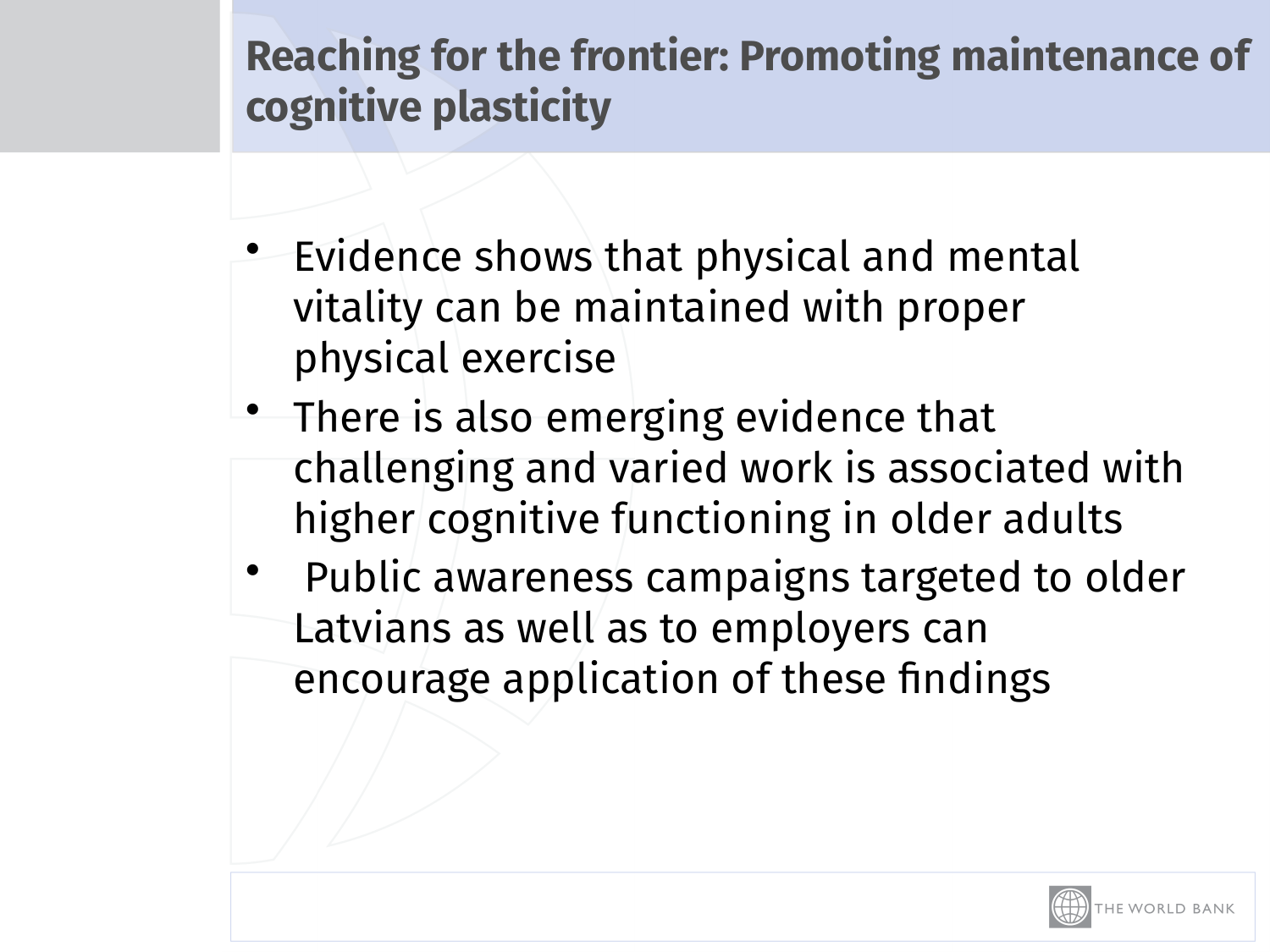

# Reaching for the frontier: Promoting maintenance of cognitive plasticity
Evidence shows that physical and mental vitality can be maintained with proper physical exercise
There is also emerging evidence that challenging and varied work is associated with higher cognitive functioning in older adults
 Public awareness campaigns targeted to older Latvians as well as to employers can encourage application of these findings